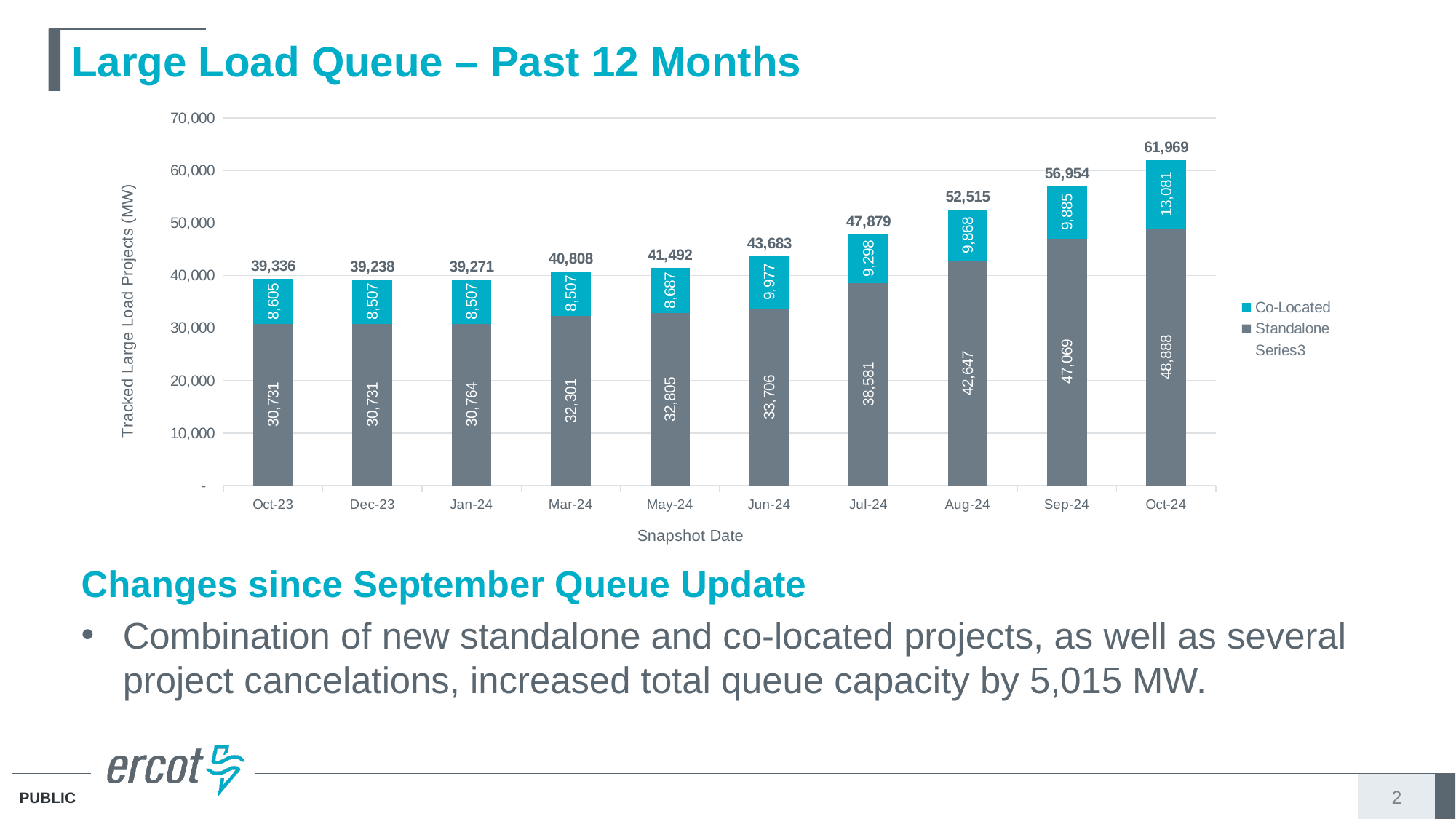

# Large Load Queue – Past 12 Months

### Chart

| Category | Standalone | Co-Located |  |
|---|---|---|---|
| 45219 | 30731.0 | 8605.0 | 39336.0 |
| 45268 | 30731.0 | 8507.0 | 39238.0 |
| 45310 | 30764.0 | 8507.0 | 39271.0 |
| 45370 | 32301.1 | 8507.0 | 40808.1 |
| 45414 | 32805.1 | 8687.0 | 41492.1 |
| 45446 | 33706.1 | 9977.0 | 43683.1 |
| 45481 | 38580.6 | 9298.0 | 47878.6 |
| 45512 | 42647.0 | 9868.0 | 52515.0 |
| 45543 | 47069.0 | 9885.0 | 56954.0 |
| 45573 | 48888.0 | 13081.0 | 61969.0 |
Changes since September Queue Update
Combination of new standalone and co-located projects, as well as several project cancelations, increased total queue capacity by 5,015 MW.
2